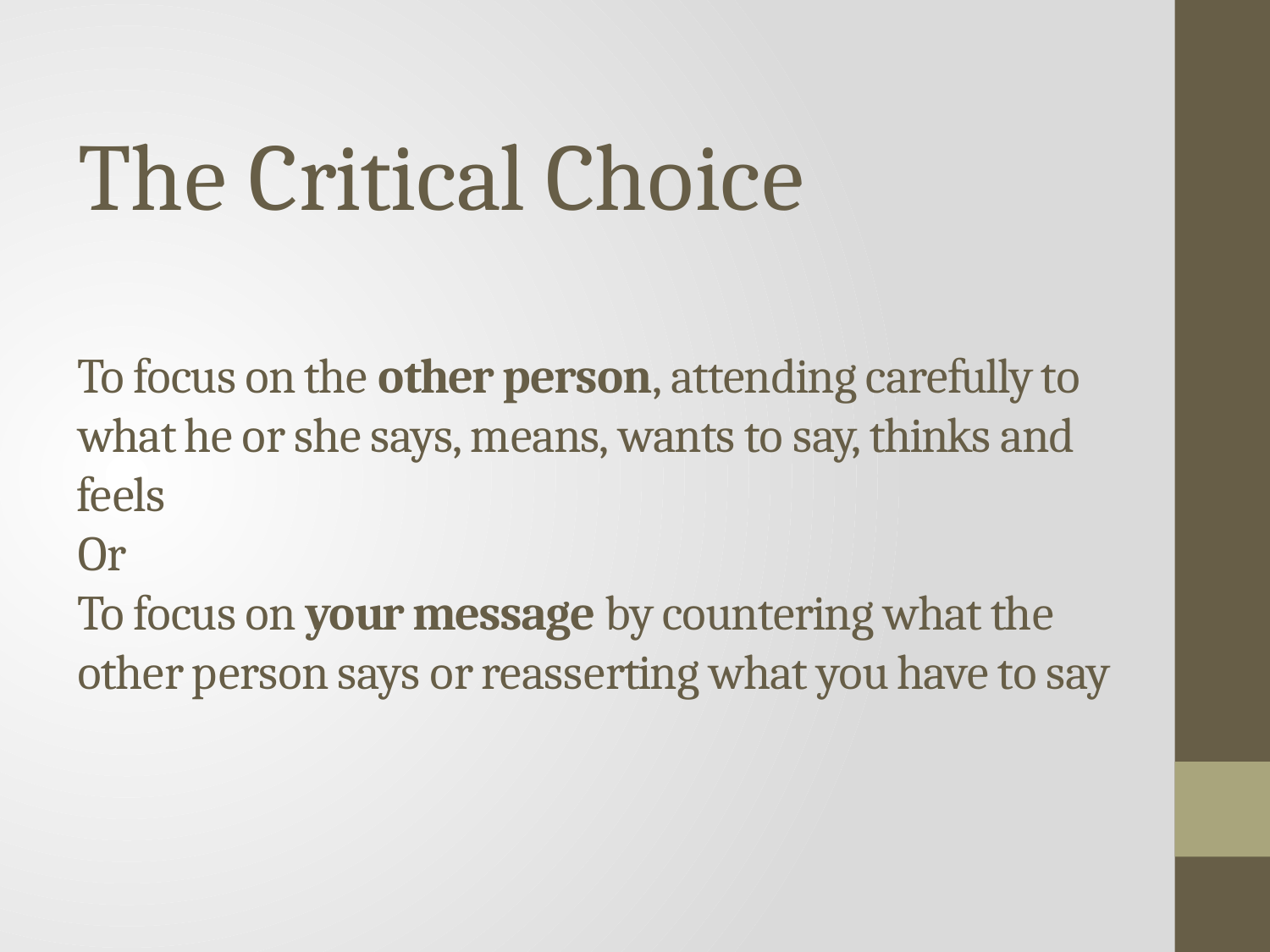

# The Critical Choice To focus on the other person, attending carefully to what he or she says, means, wants to say, thinks and feels Or To focus on your message by countering what the other person says or reasserting what you have to say